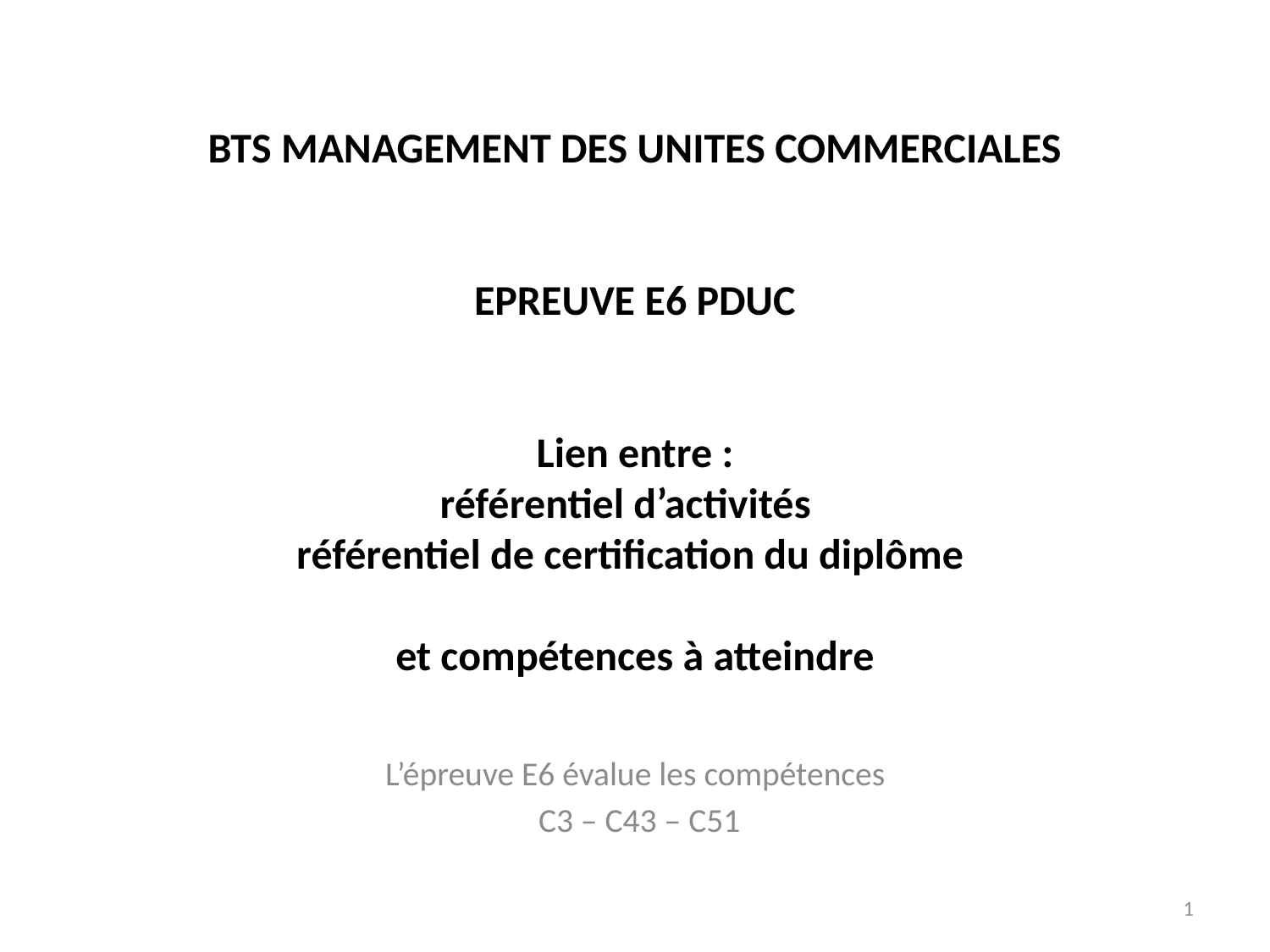

# BTS MANAGEMENT DES UNITES COMMERCIALES EPREUVE E6 PDUC Lien entre : référentiel d’activités référentiel de certification du diplôme et compétences à atteindre
L’épreuve E6 évalue les compétences
C3 – C43 – C51

1